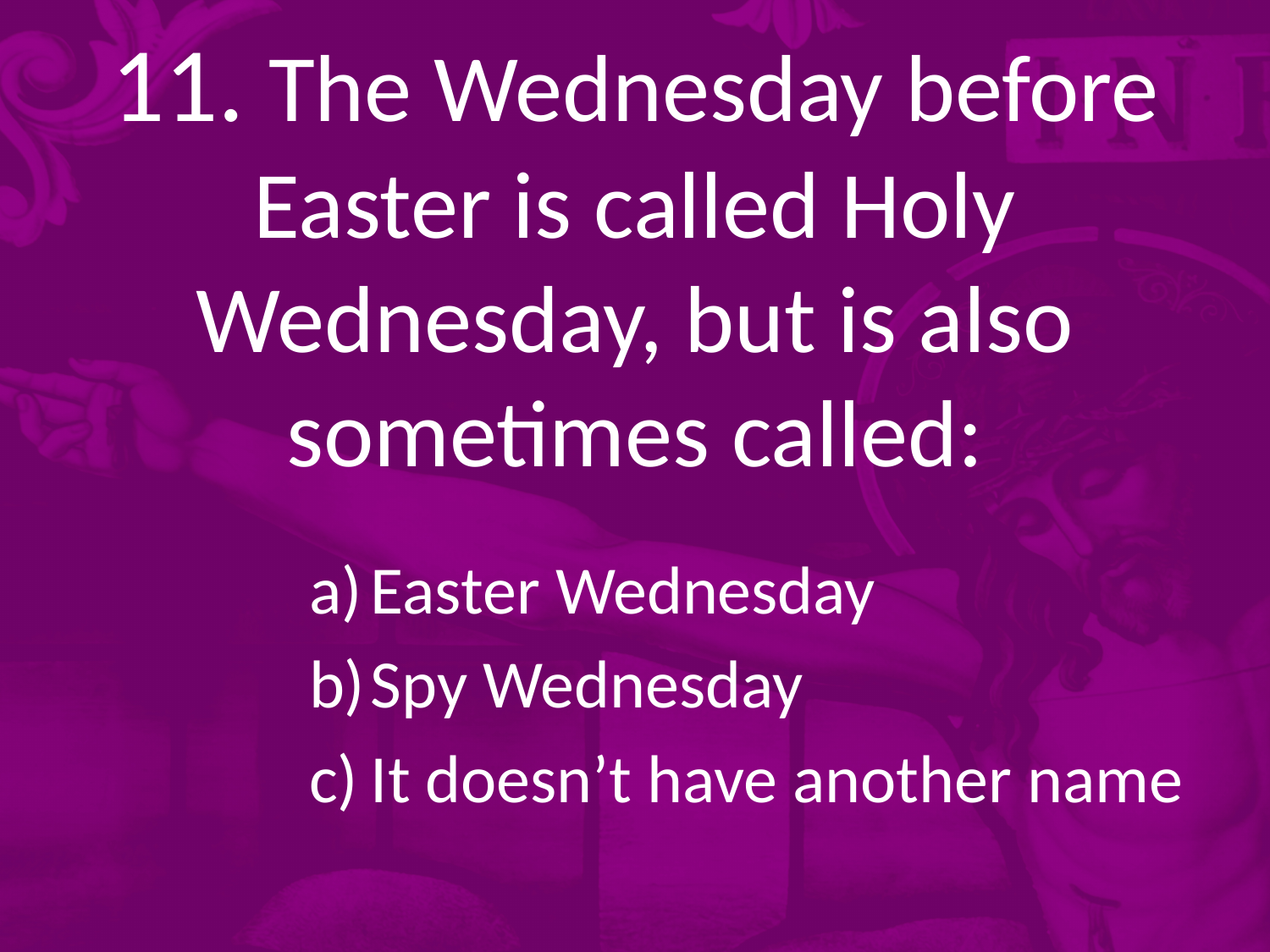

# 11. The Wednesday before Easter is called Holy Wednesday, but is also sometimes called:
Easter Wednesday
Spy Wednesday
It doesn’t have another name